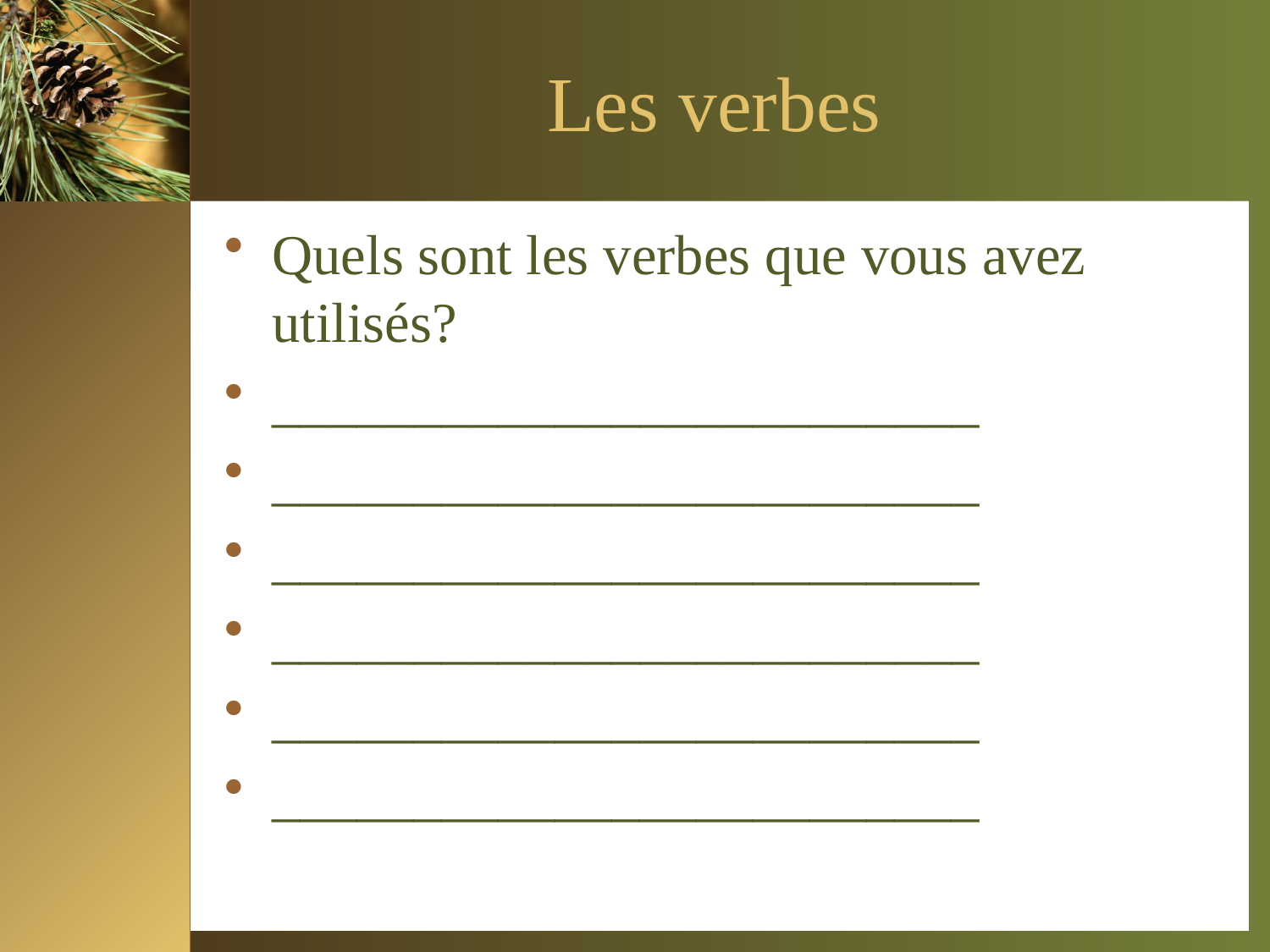

# Les verbes
Quels sont les verbes que vous avez utilisés?
_________________________
_________________________
_________________________
_________________________
_________________________
_________________________